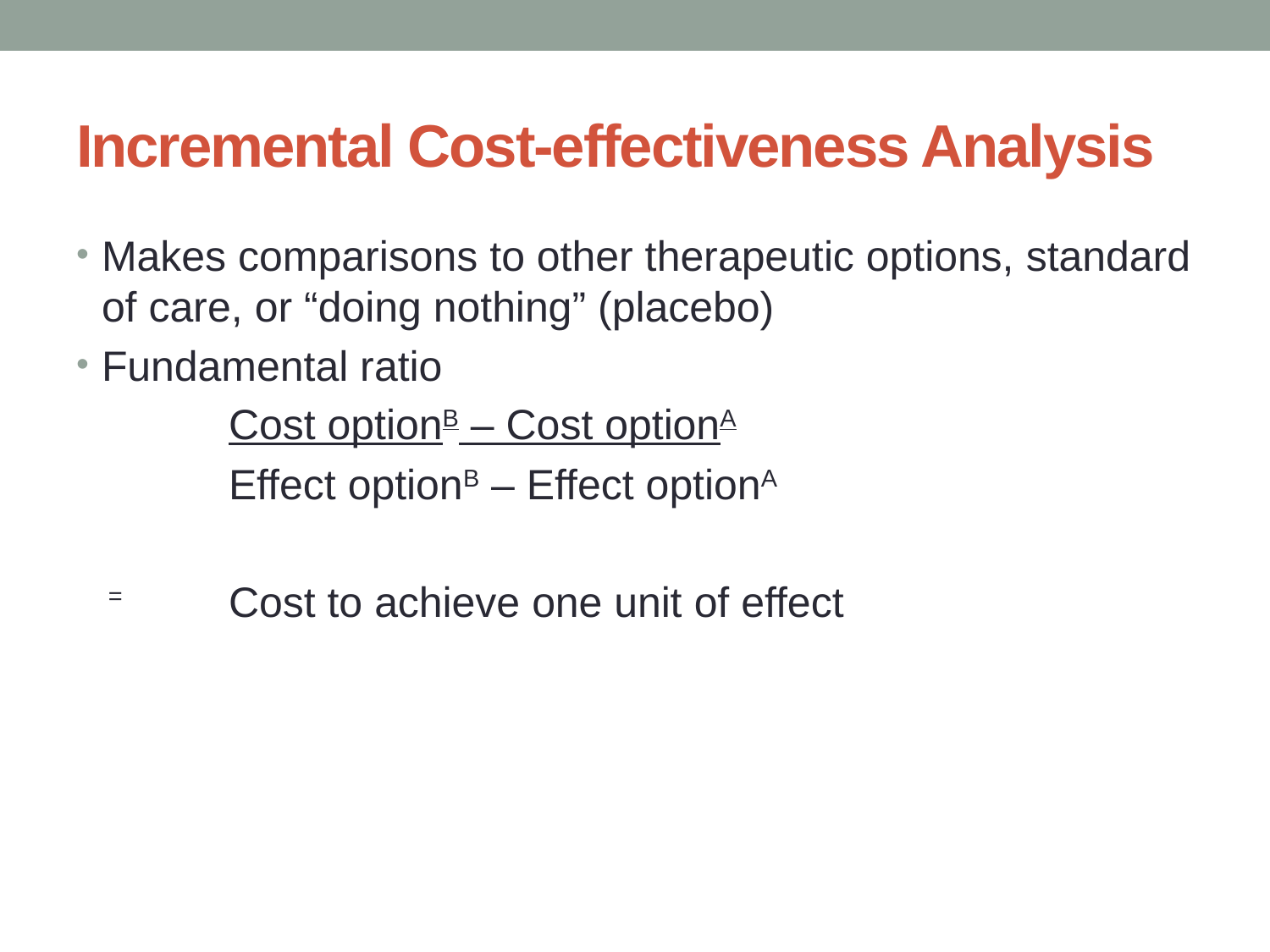

# Incremental Cost-effectiveness Analysis
Makes comparisons to other therapeutic options, standard of care, or “doing nothing” (placebo)
Fundamental ratio
		Cost optionB – Cost optionA
		Effect optionB – Effect optionA

	 =	Cost to achieve one unit of effect